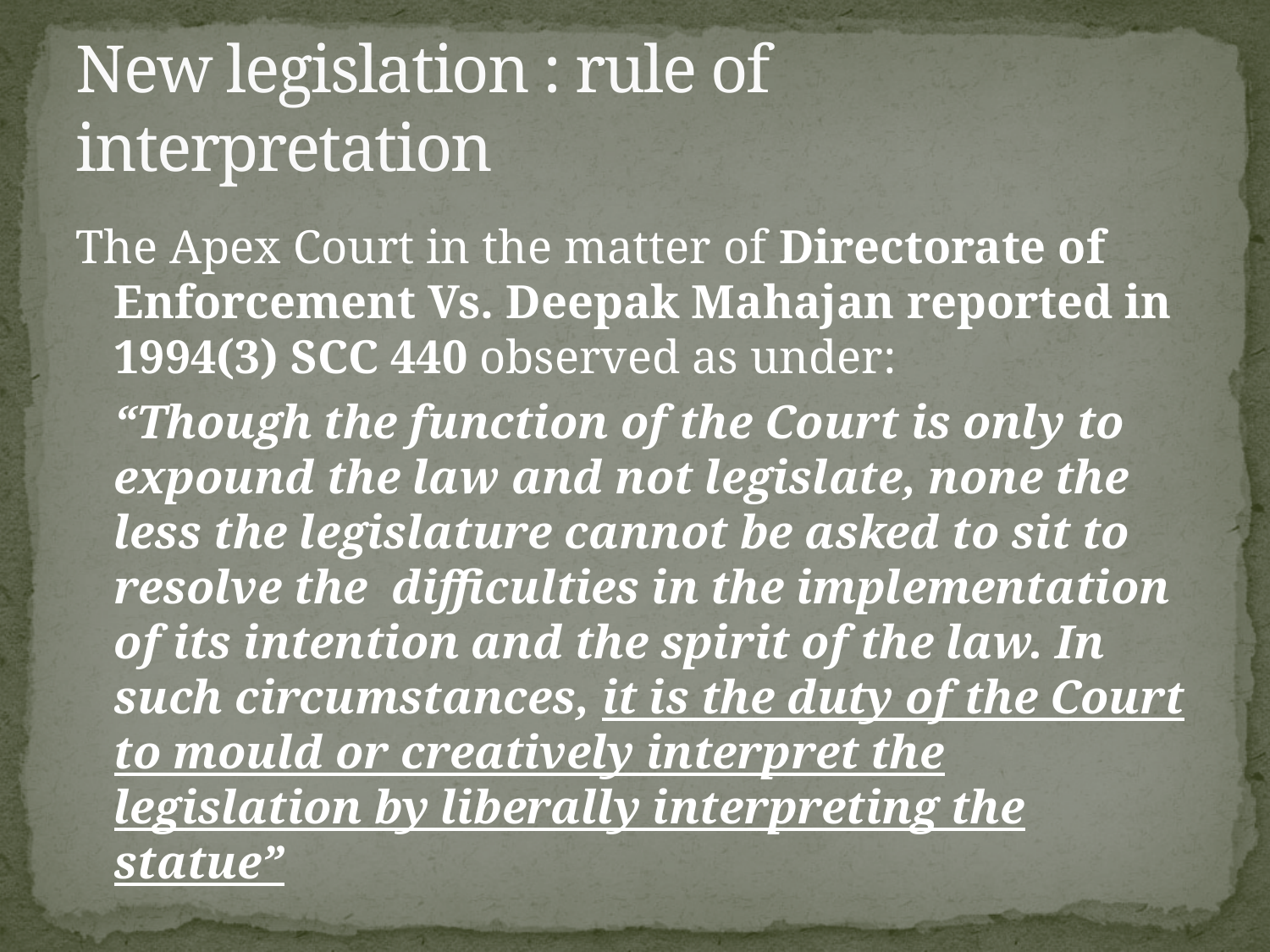

# New legislation : rule of interpretation
The Apex Court in the matter of Directorate of Enforcement Vs. Deepak Mahajan reported in 1994(3) SCC 440 observed as under:
	“Though the function of the Court is only to expound the law and not legislate, none the less the legislature cannot be asked to sit to resolve the  difficulties in the implementation of its intention and the spirit of the law. In such circumstances, it is the duty of the Court to mould or creatively interpret the legislation by liberally interpreting the statue”